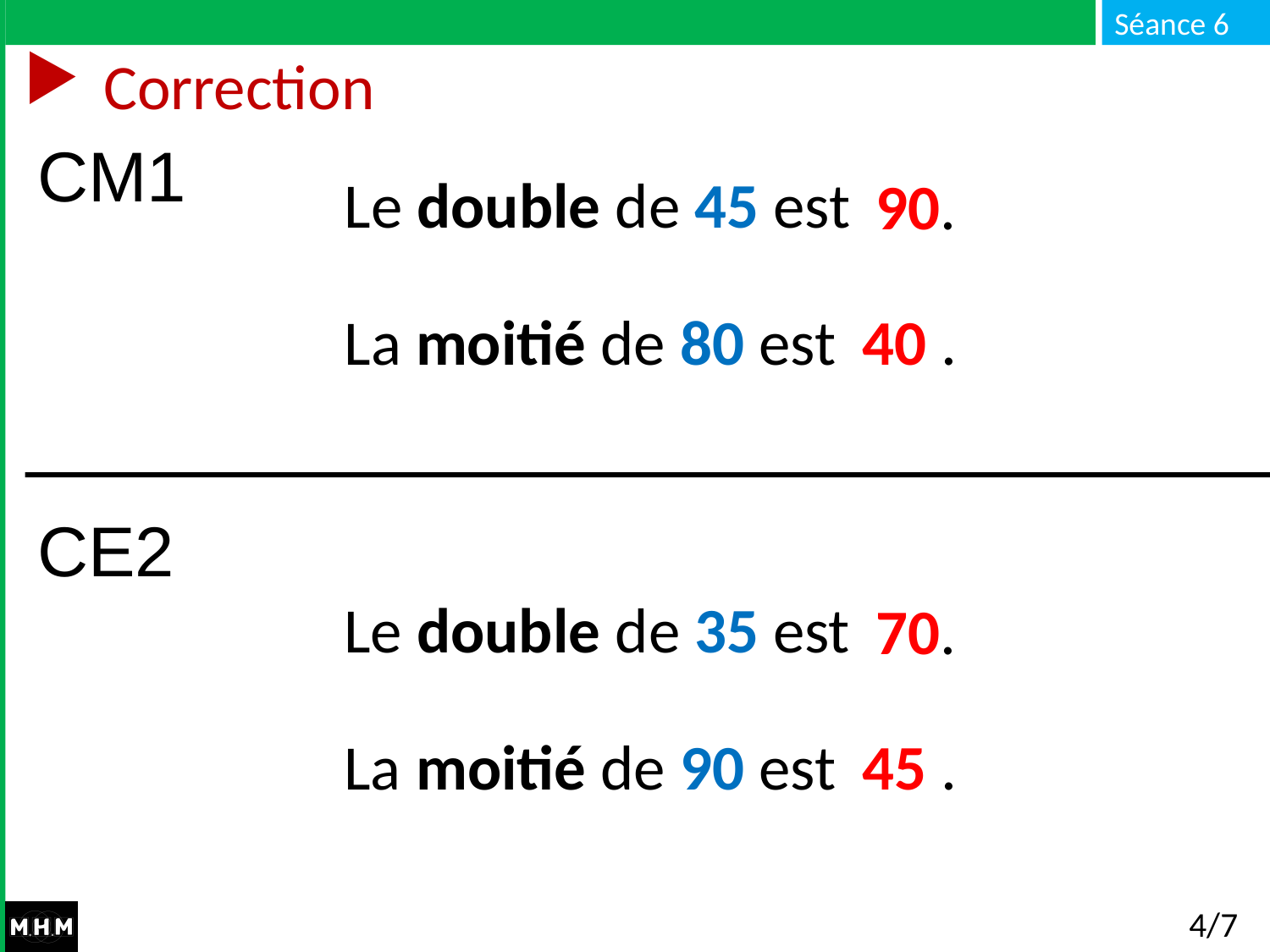

# Correction
CM1
Le double de 45 est …

La moitié de 80 est …
90.
40 .

CE2
Le double de 35 est …

La moitié de 90 est …
70.
45 .
4/7